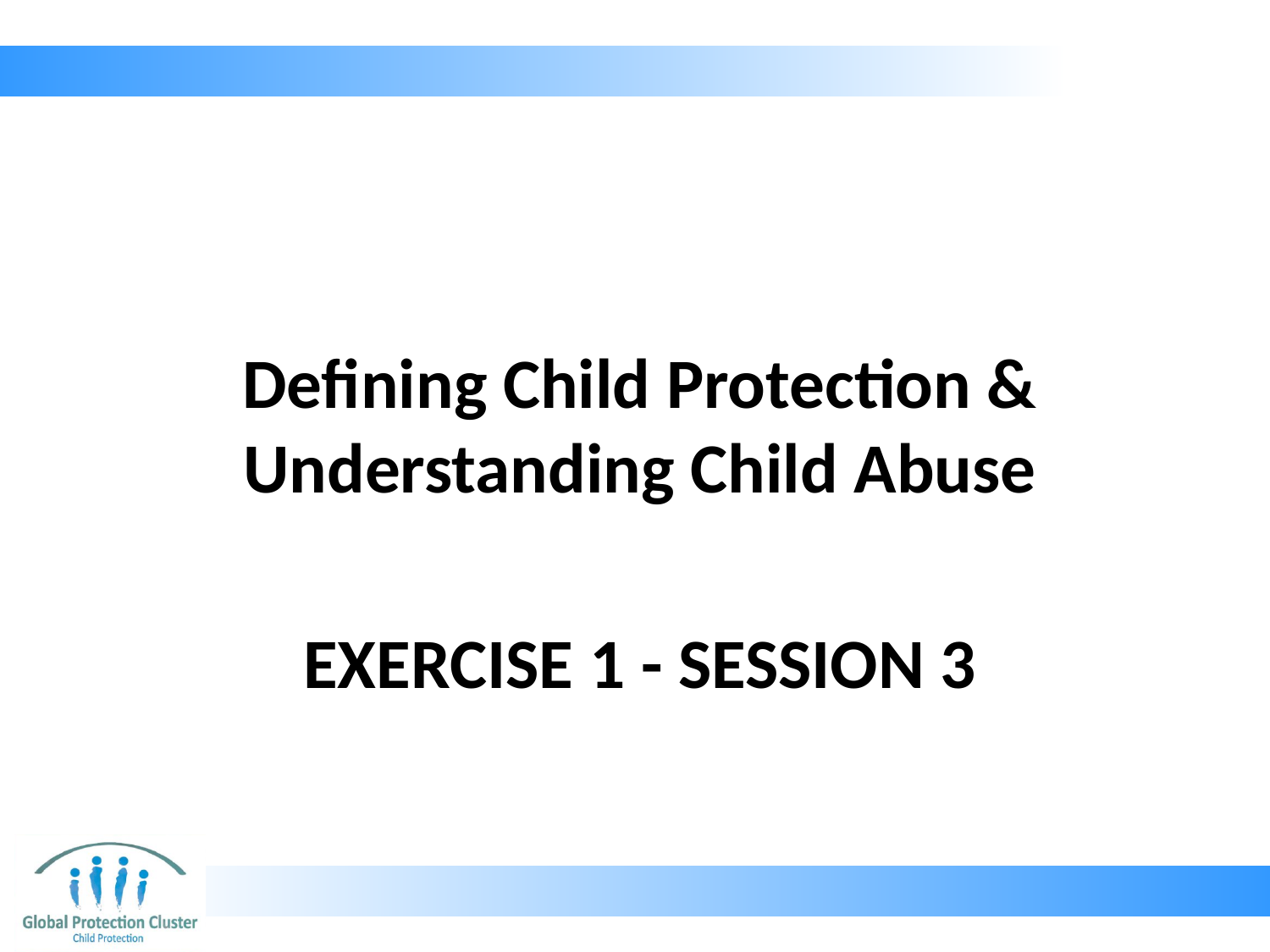

Defining Child Protection & Understanding Child Abuse

# Exercise 1 - Session 3